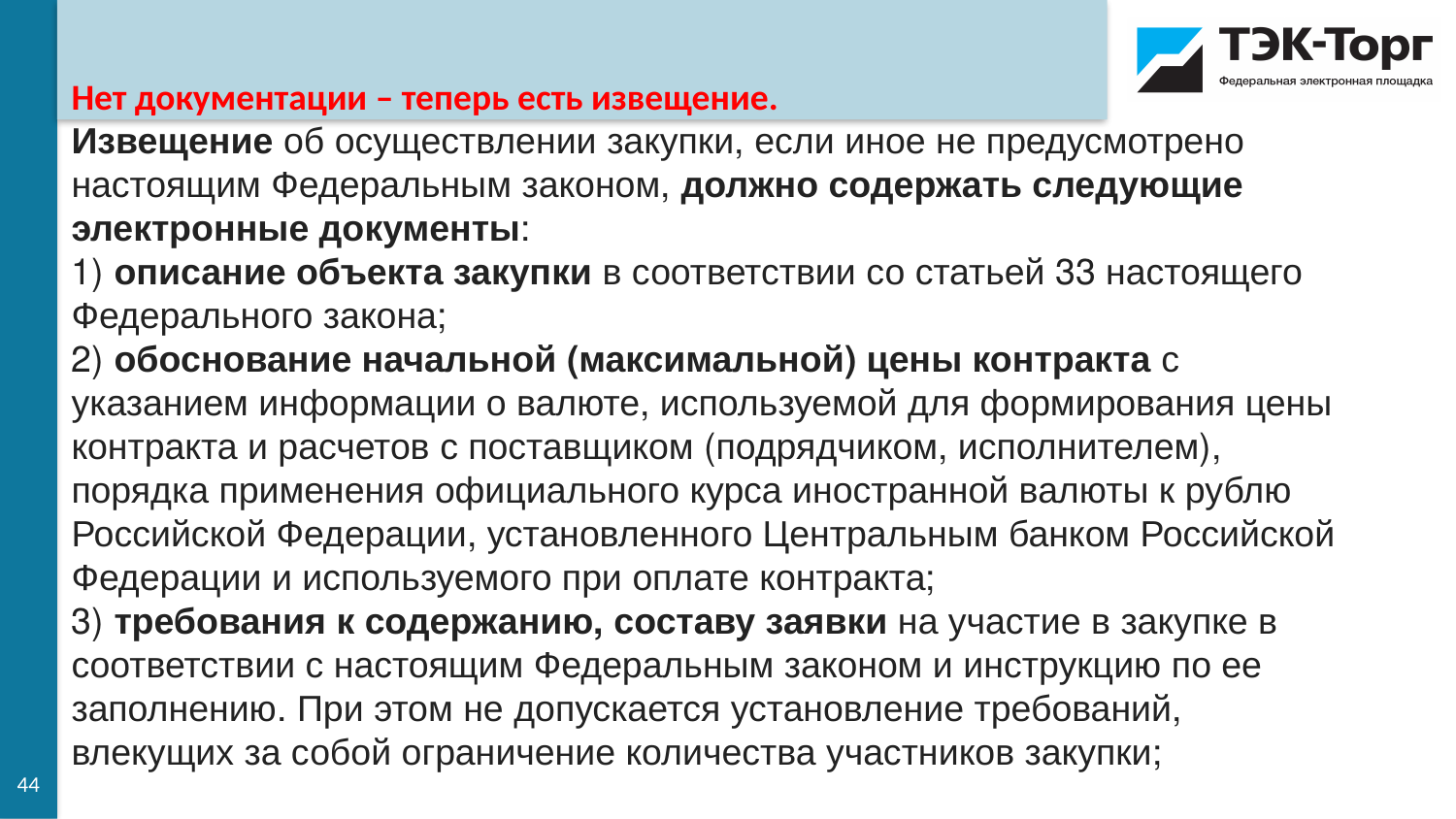

Нет документации – теперь есть извещение.
Извещение об осуществлении закупки, если иное не предусмотрено настоящим Федеральным законом, должно содержать следующие электронные документы:
1) описание объекта закупки в соответствии со статьей 33 настоящего Федерального закона;
2) обоснование начальной (максимальной) цены контракта с указанием информации о валюте, используемой для формирования цены контракта и расчетов с поставщиком (подрядчиком, исполнителем), порядка применения официального курса иностранной валюты к рублю Российской Федерации, установленного Центральным банком Российской Федерации и используемого при оплате контракта;
3) требования к содержанию, составу заявки на участие в закупке в соответствии с настоящим Федеральным законом и инструкцию по ее заполнению. При этом не допускается установление требований, влекущих за собой ограничение количества участников закупки;
44